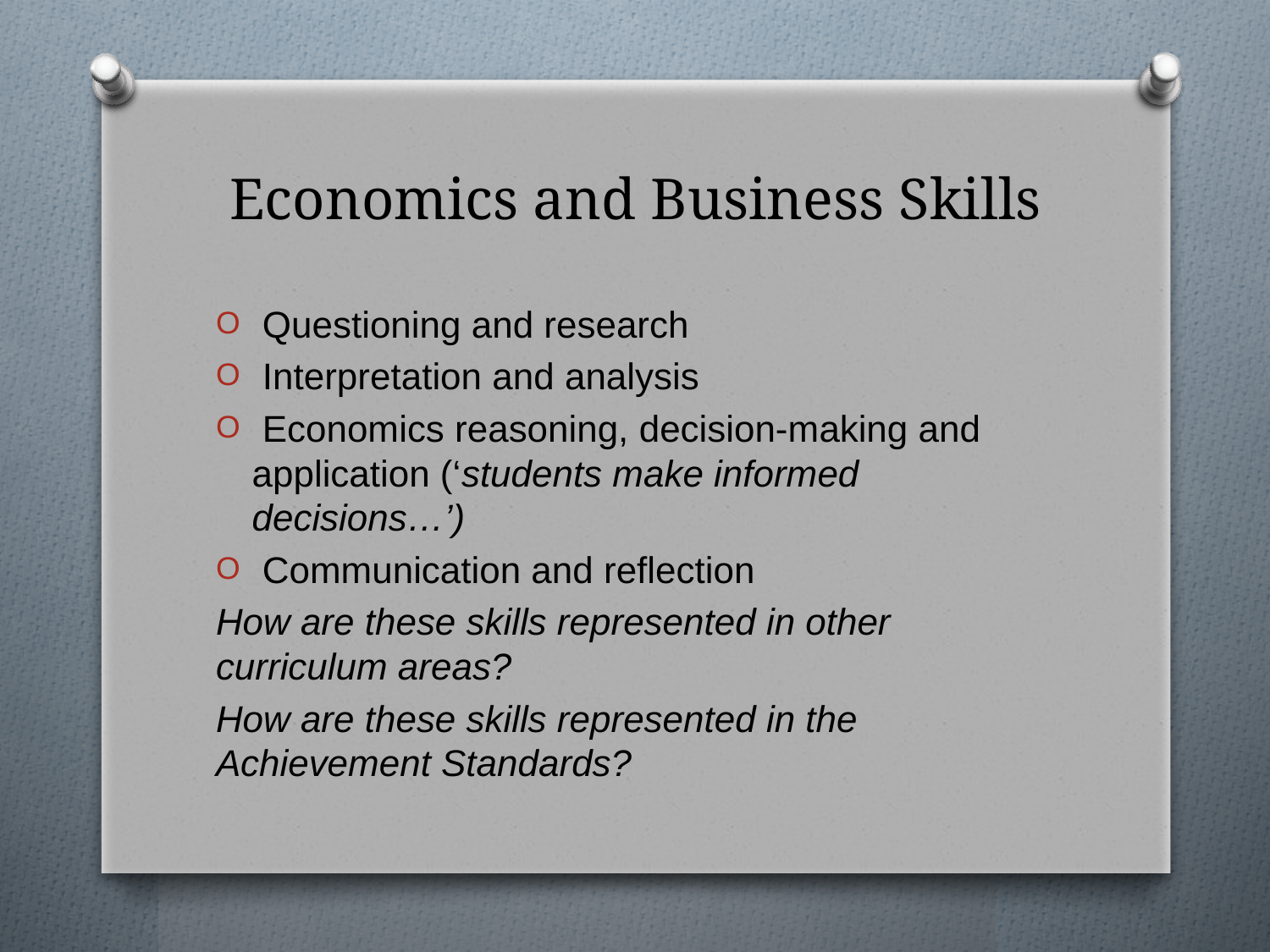

# Economics and Business Skills
 Questioning and research
 Interpretation and analysis
 Economics reasoning, decision-making and application (‘students make informed decisions…’)
 Communication and reflection
How are these skills represented in other curriculum areas?
How are these skills represented in the Achievement Standards?